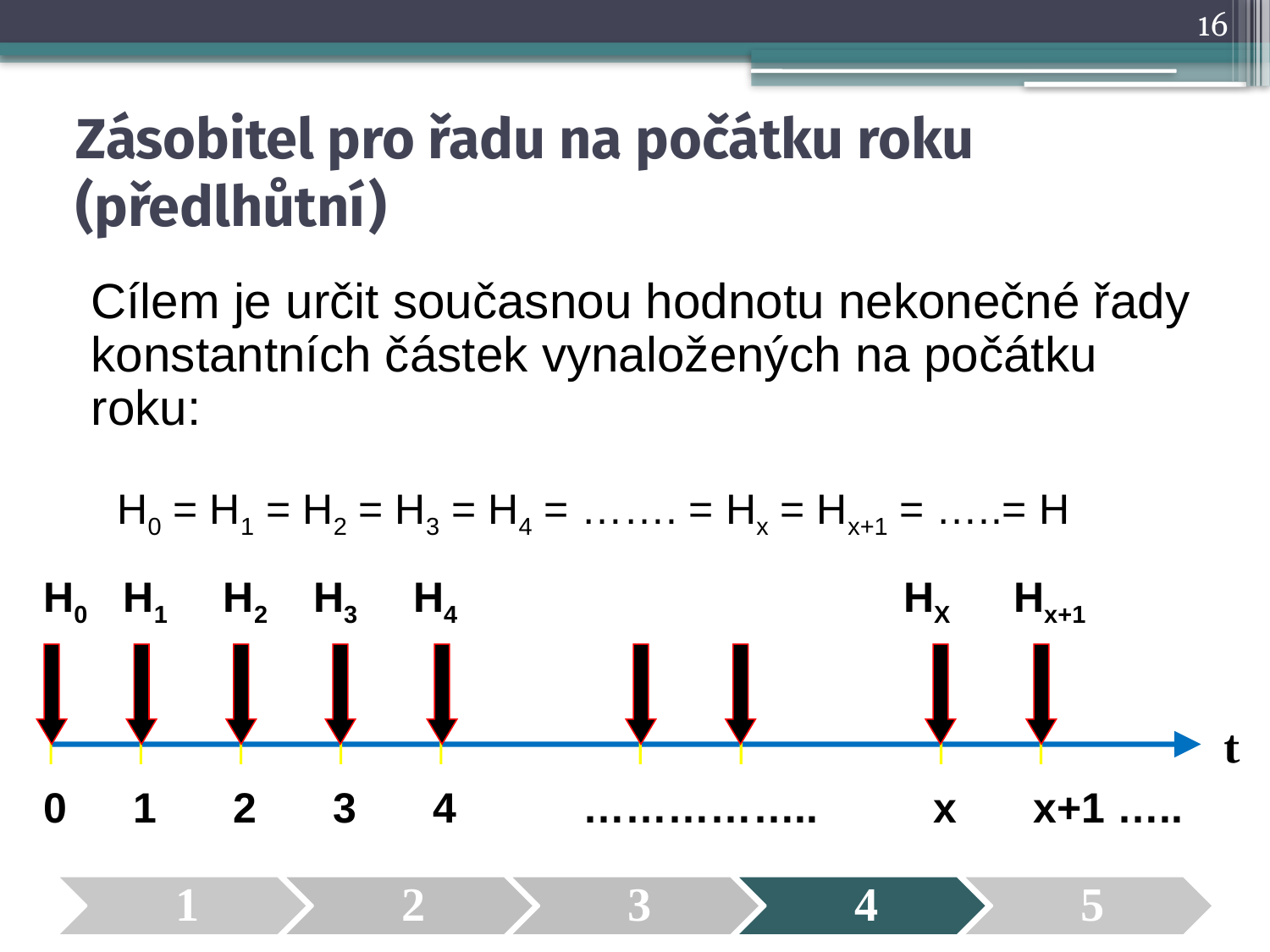

16
# Zásobitel pro řadu na počátku roku (předlhůtní)
Cílem je určit současnou hodnotu nekonečné řady konstantních částek vynaložených na počátku roku:

H0 = H1 = H2 = H3 = H4 = ……. = Hx = Hx+1 = …..= H
H0
H1
H2
H3
H4
HX
Hx+1

t

0
1
2
3
4
……………..
x
x+1 …..
1
2
3
4
5